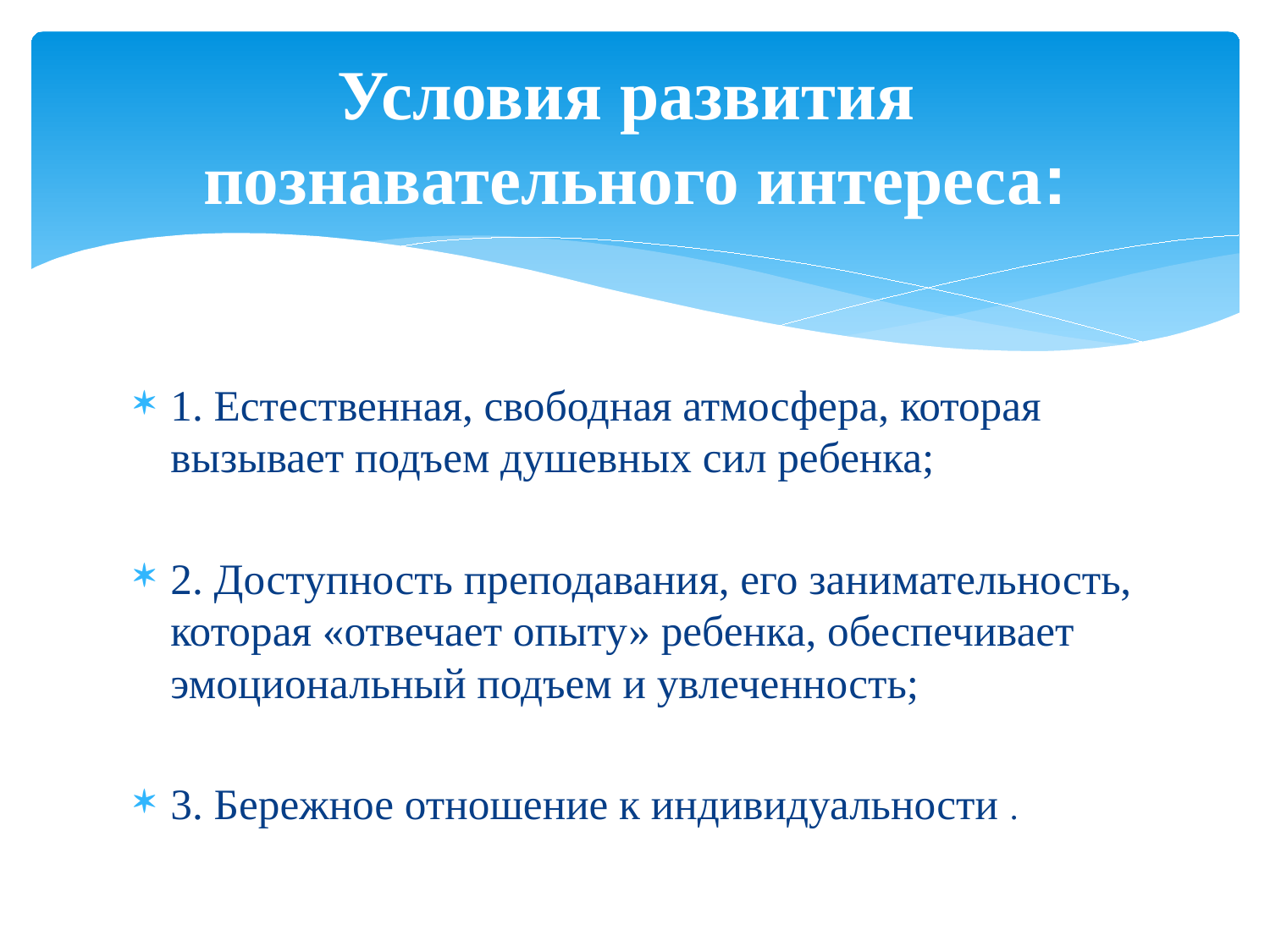

# Условия развития познавательного интереса:
1. Естественная, свободная атмосфера, которая вызывает подъем душевных сил ребенка;

2. Доступность преподавания, его занимательность, которая «отвечает опыту» ребенка, обеспечивает эмоциональный подъем и увлеченность;

3. Бережное отношение к индивидуальности .